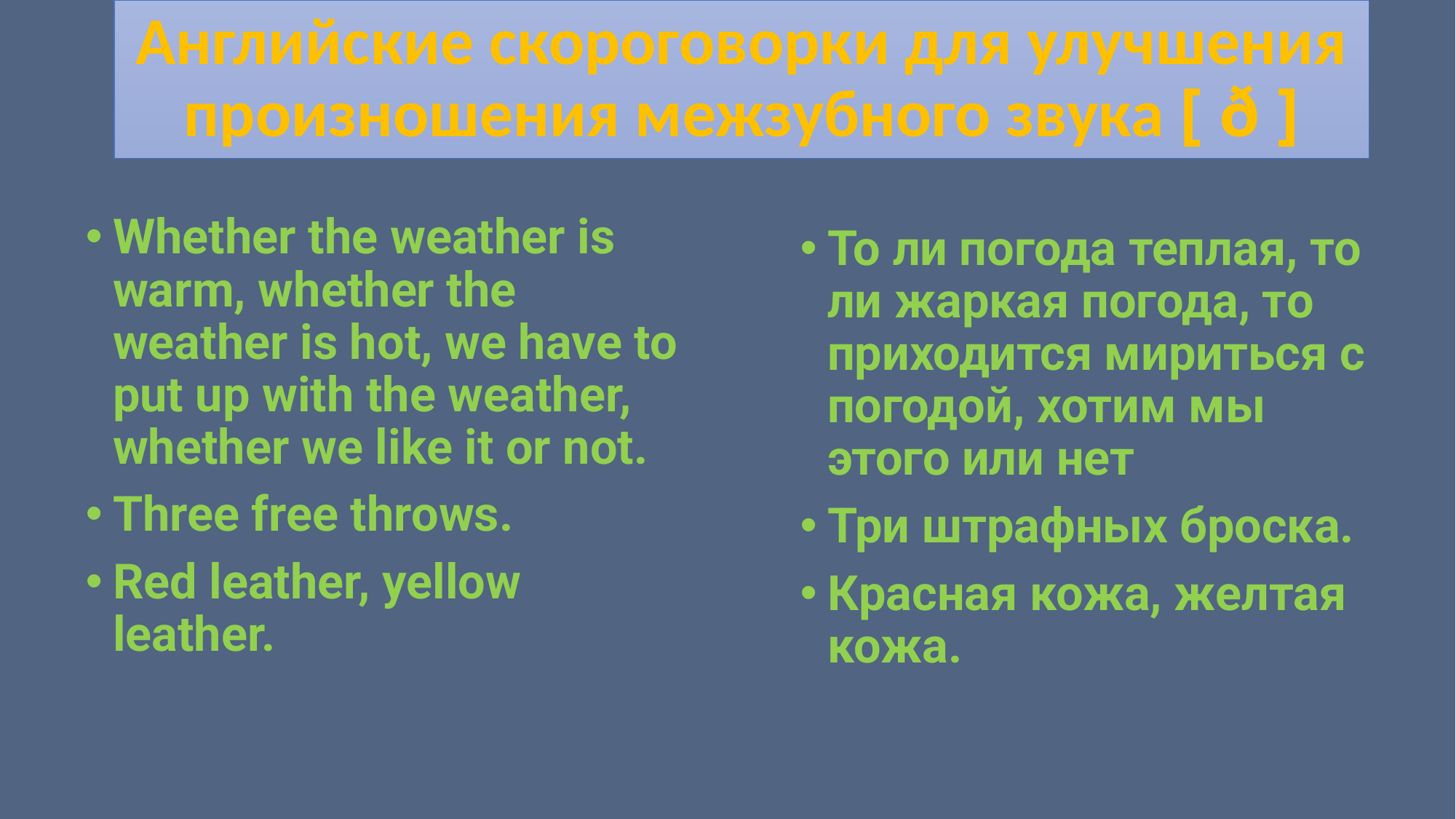

# Английские скороговорки для улучшения произношения межзубного звука [ ð ]
Whether the weather is warm, whether the weather is hot, we have to put up with the weather, whether we like it or not.
Three free throws.
Red leather, yellow leather.
То ли погода теплая, то ли жаркая погода, то приходится мириться с погодой, хотим мы этого или нет
Три штрафных броска.
Красная кожа, желтая кожа.